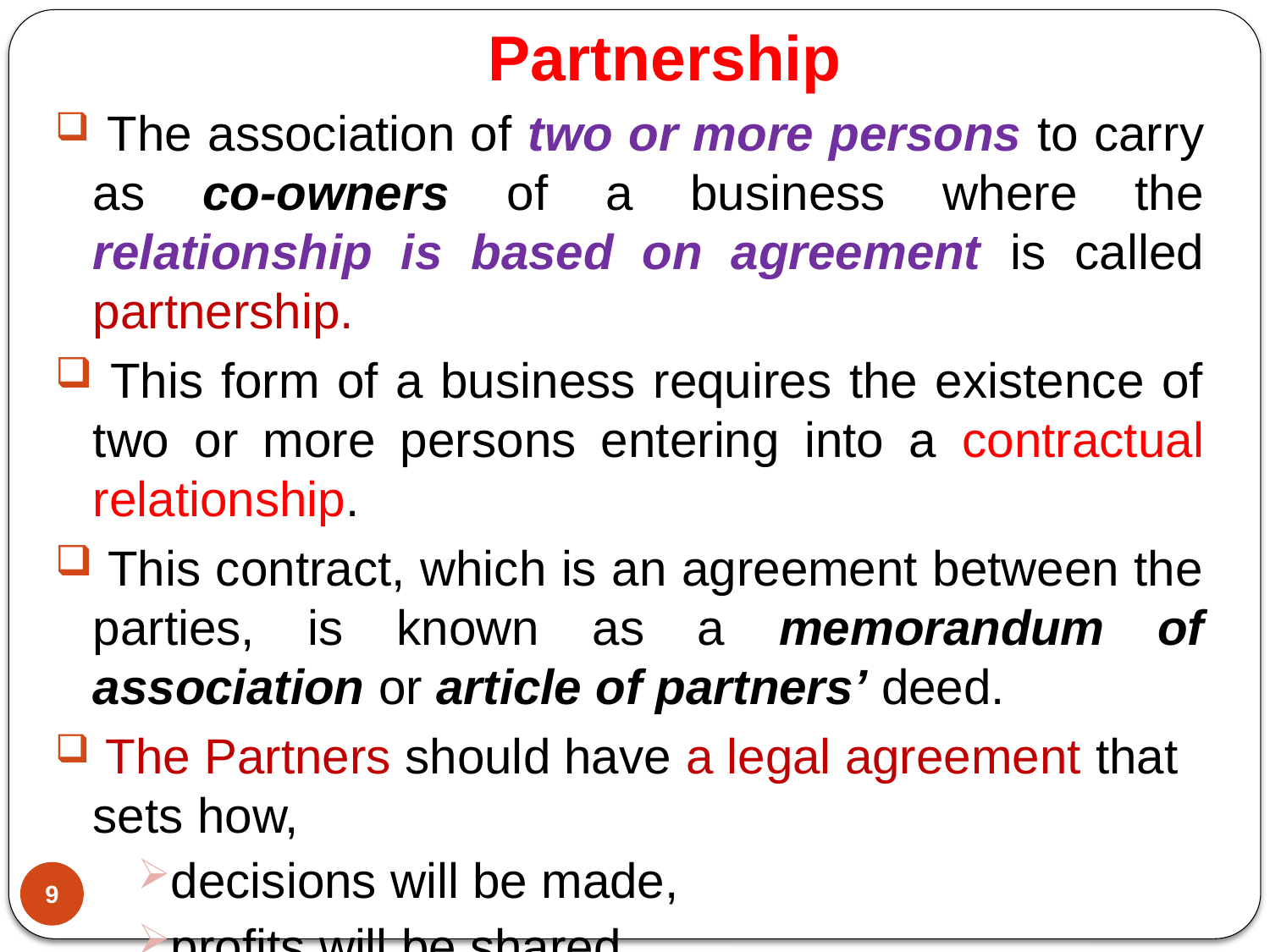

# Partnership
 The association of two or more persons to carry as co-owners of a business where the relationship is based on agreement is called partnership.
 This form of a business requires the existence of two or more persons entering into a contractual relationship.
 This contract, which is an agreement between the parties, is known as a memorandum of association or article of partners’ deed.
 The Partners should have a legal agreement that sets how,
decisions will be made,
profits will be shared,
disputes will be resolved.
9